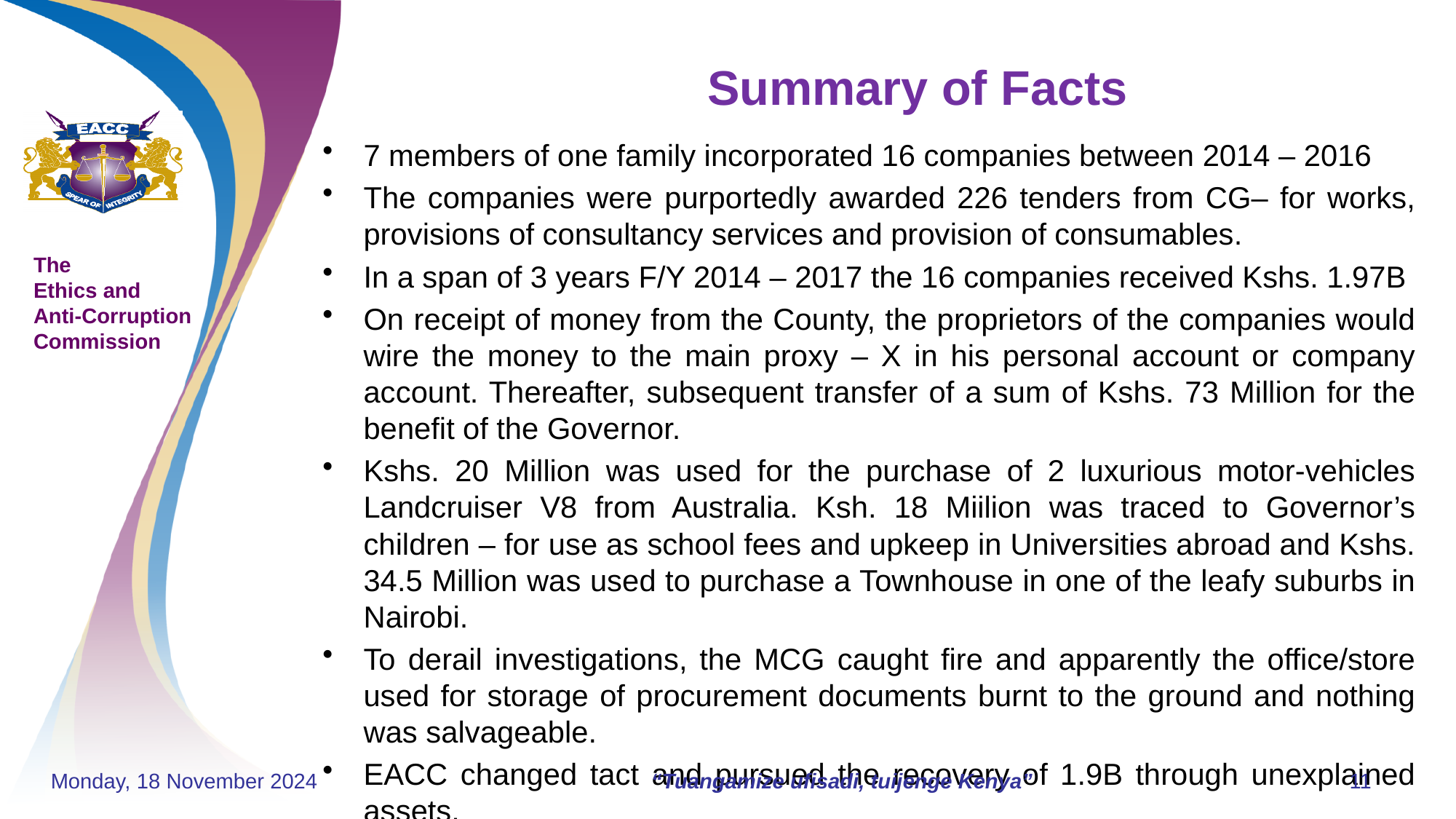

# Summary of Facts
7 members of one family incorporated 16 companies between 2014 – 2016
The companies were purportedly awarded 226 tenders from CG– for works, provisions of consultancy services and provision of consumables.
In a span of 3 years F/Y 2014 – 2017 the 16 companies received Kshs. 1.97B
On receipt of money from the County, the proprietors of the companies would wire the money to the main proxy – X in his personal account or company account. Thereafter, subsequent transfer of a sum of Kshs. 73 Million for the benefit of the Governor.
Kshs. 20 Million was used for the purchase of 2 luxurious motor-vehicles Landcruiser V8 from Australia. Ksh. 18 Miilion was traced to Governor’s children – for use as school fees and upkeep in Universities abroad and Kshs. 34.5 Million was used to purchase a Townhouse in one of the leafy suburbs in Nairobi.
To derail investigations, the MCG caught fire and apparently the office/store used for storage of procurement documents burnt to the ground and nothing was salvageable.
EACC changed tact and pursued the recovery of 1.9B through unexplained assets.
Monday, 18 November 2024
“Tuangamize ufisadi, tuijenge Kenya”
11